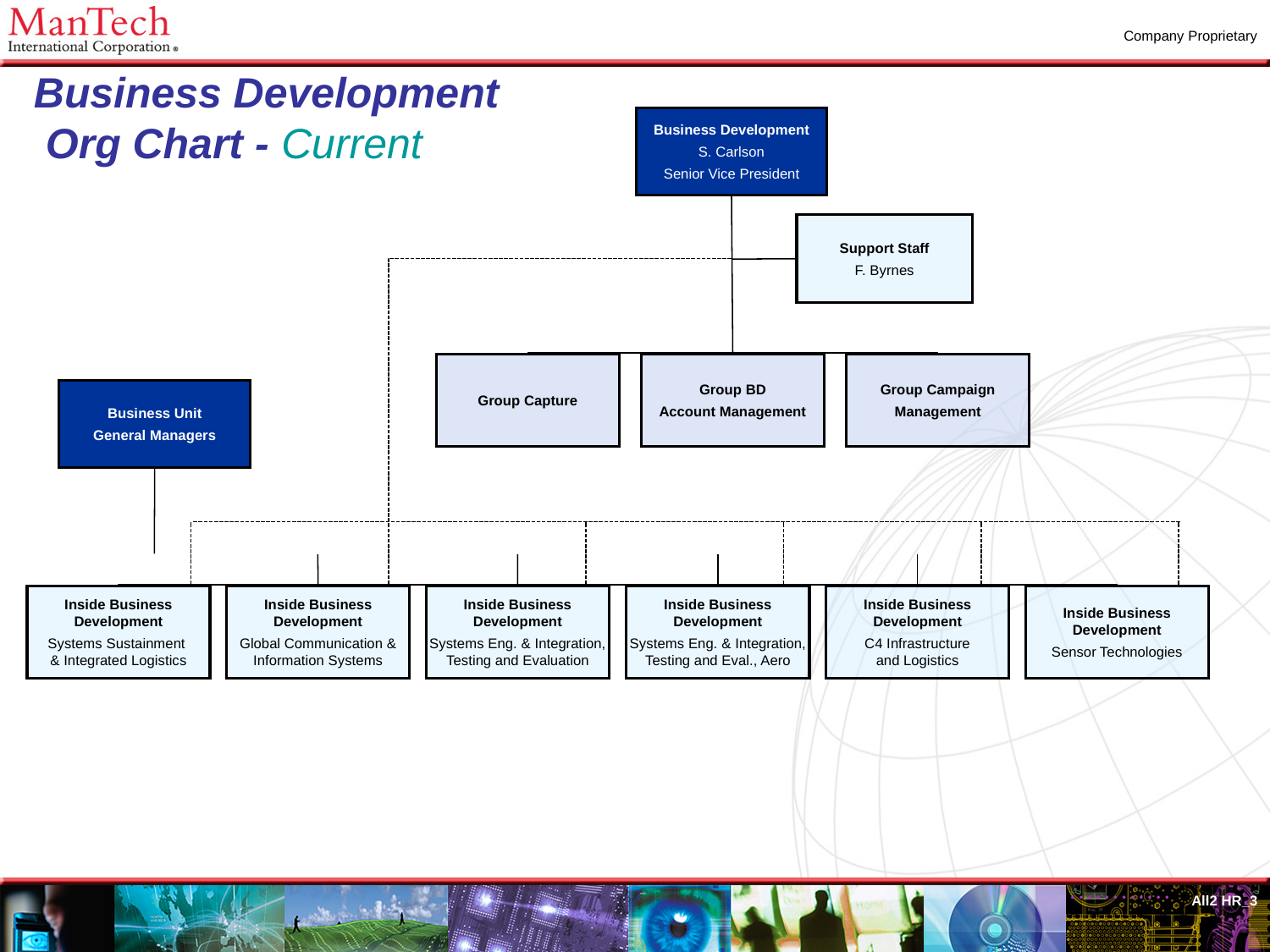

# Business Development Org Chart - Current
Business Development
S. Carlson
Senior Vice President
Support Staff
F. Byrnes
Group Capture
Group BD
Account Management
Group Campaign
Management
Business Unit
General Managers
Inside Business
Development
Systems Sustainment
& Integrated Logistics
Inside Business
Development
Global Communication &
Information Systems
Inside Business
Development
Systems Eng. & Integration,
Testing and Evaluation
Inside Business
Development
Systems Eng. & Integration,
Testing and Eval., Aero
Inside Business
Development
C4 Infrastructure
and Logistics
Inside Business
Development
Sensor Technologies